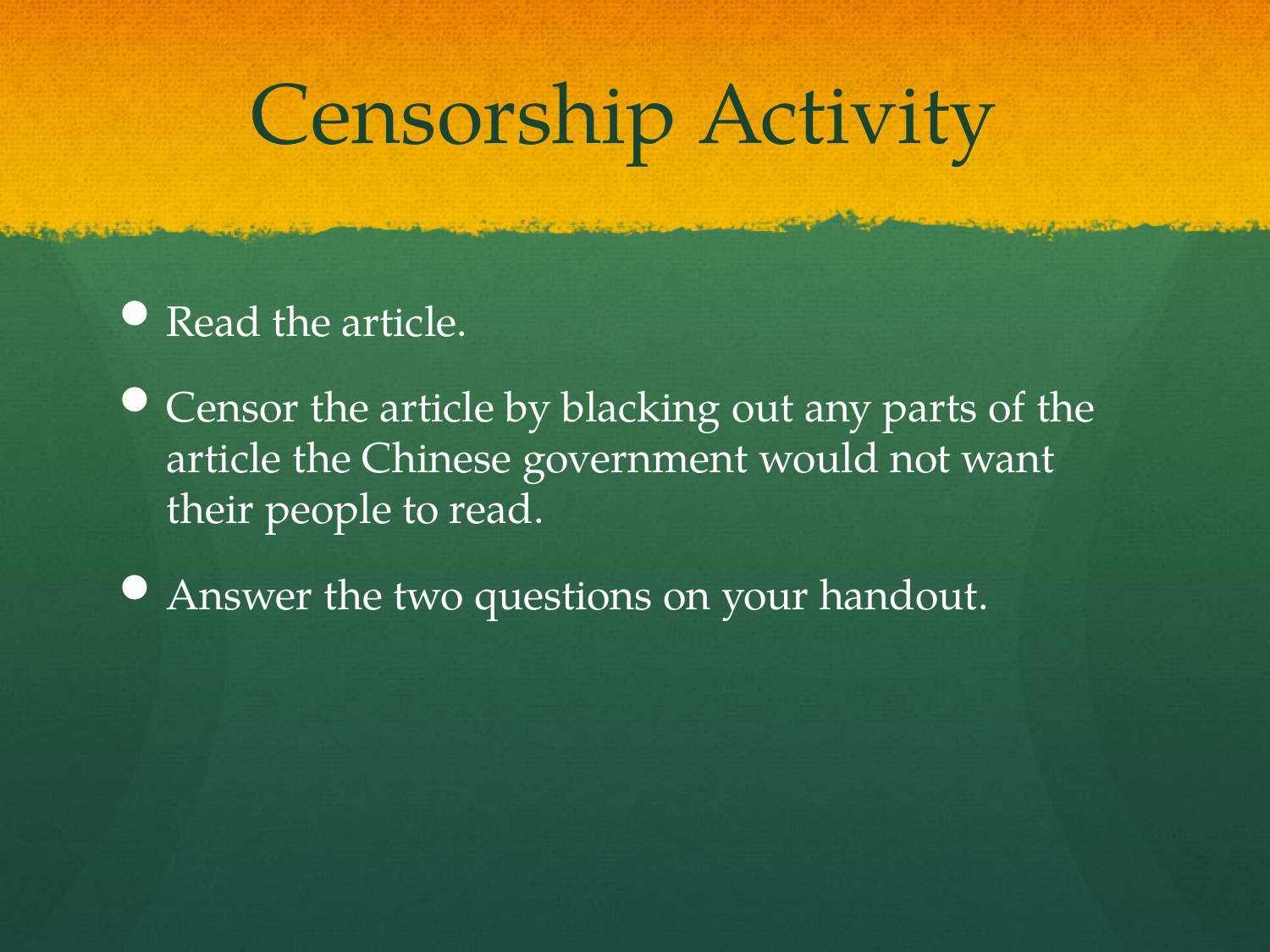

# Censorship Activity
Read the article.
Censor the article by blacking out any parts of the article the Chinese government would not want their people to read.
Answer the two questions on your handout.